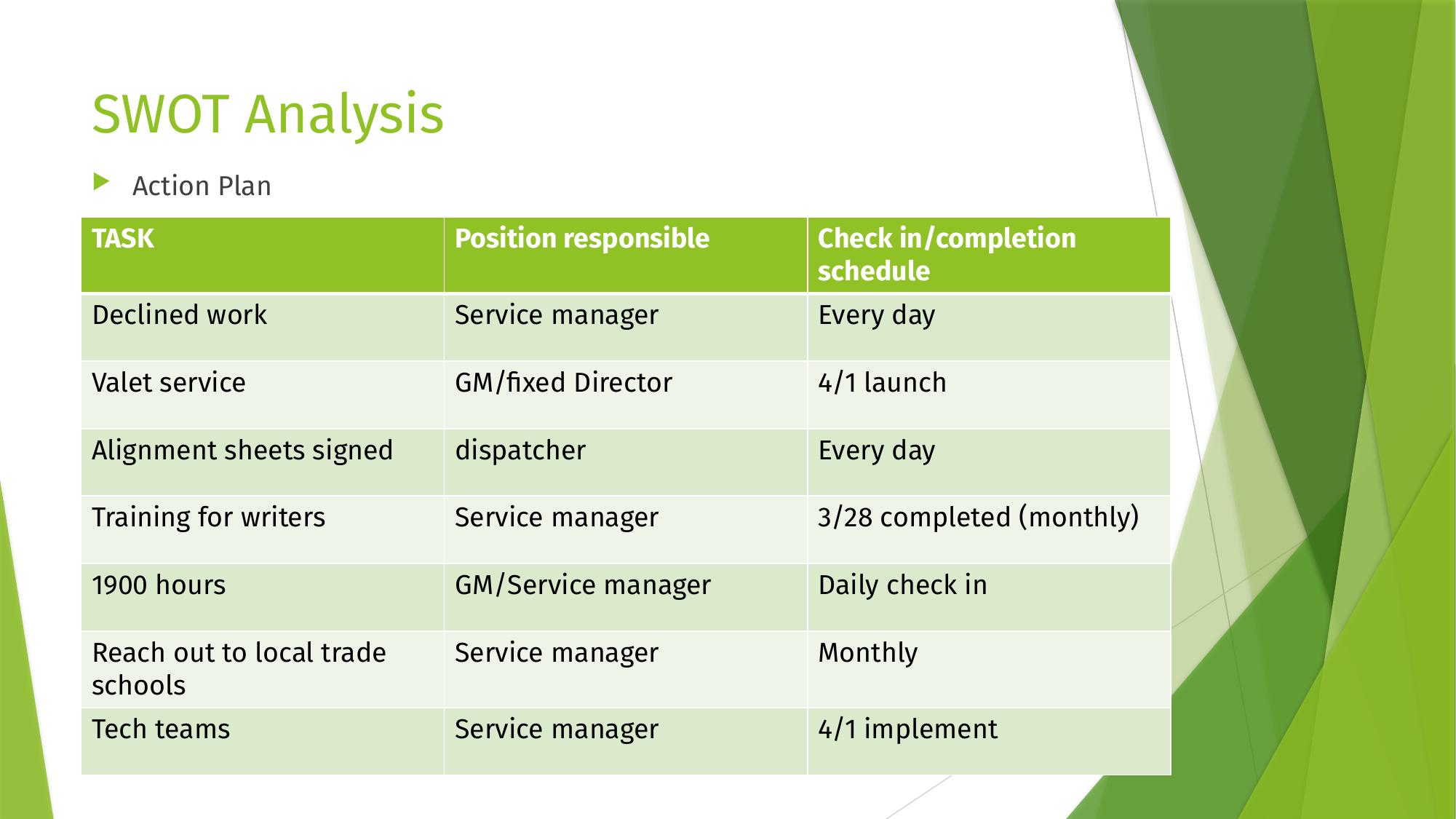

# SWOT Analysis
Action Plan

| TASK | Position responsible | Check in/completion schedule |
| --- | --- | --- |
| Declined work | Service manager | Every day |
| Valet service | GM/fixed Director | 4/1 launch |
| Alignment sheets signed | dispatcher | Every day |
| Training for writers | Service manager | 3/28 completed (monthly) |
| 1900 hours | GM/Service manager | Daily check in |
| Reach out to local trade schools | Service manager | Monthly |
| Tech teams | Service manager | 4/1 implement |